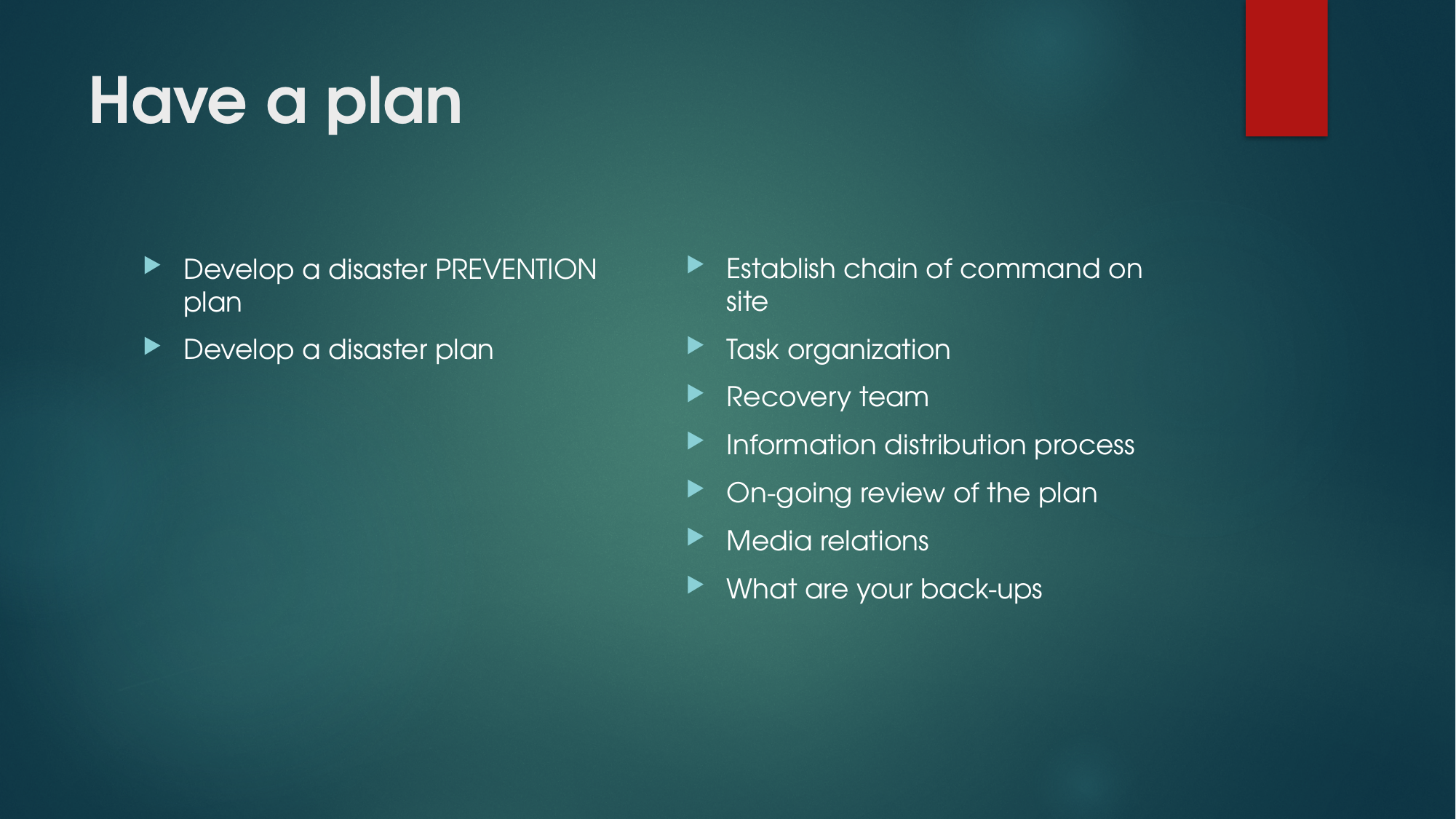

# Have a plan
Establish chain of command on site
Task organization
Recovery team
Information distribution process
On-going review of the plan
Media relations
What are your back-ups
Develop a disaster PREVENTION plan
Develop a disaster plan